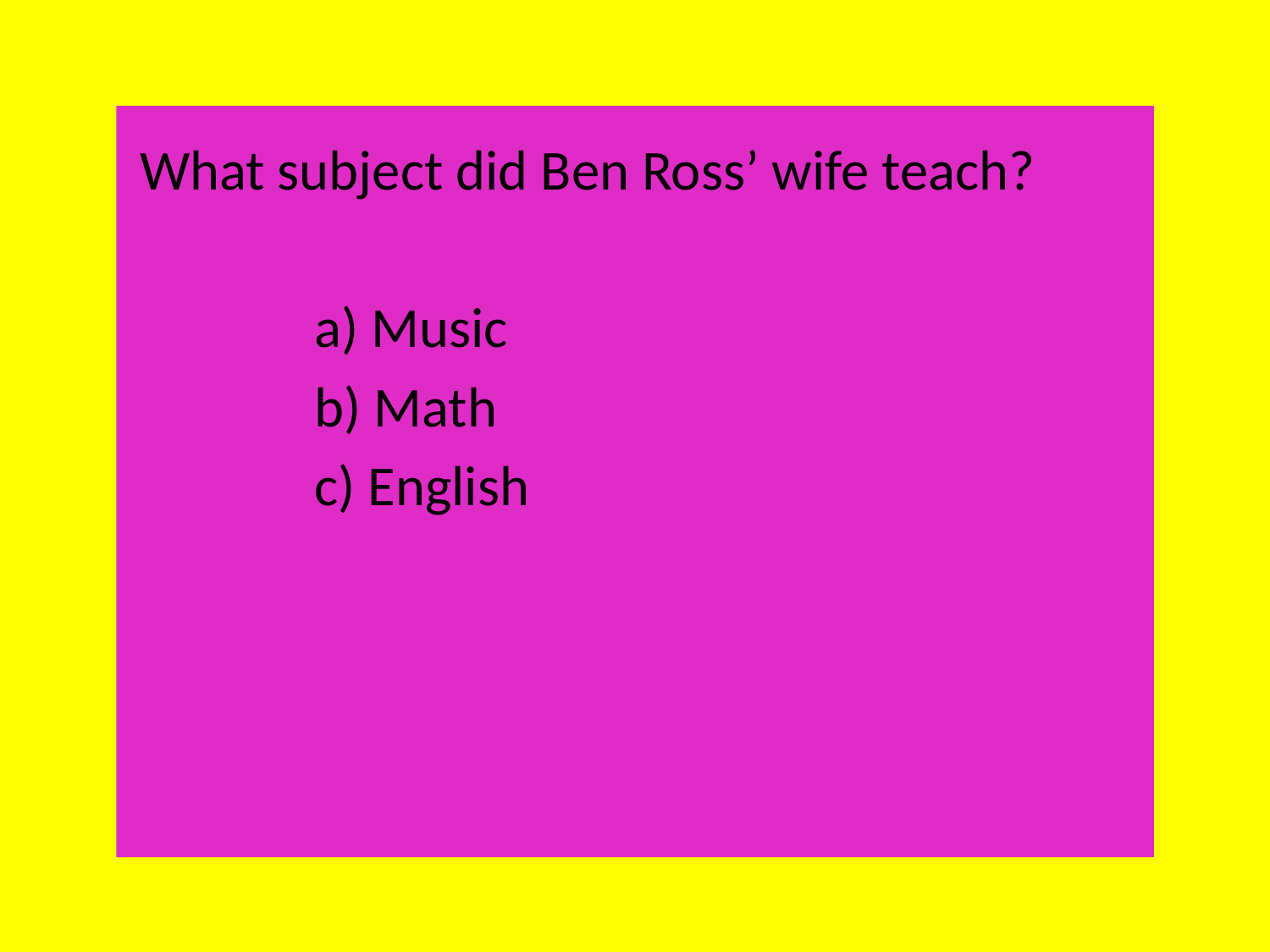

What subject did Ben Ross’ wife teach?

		a) Music
		b) Math
		c) English